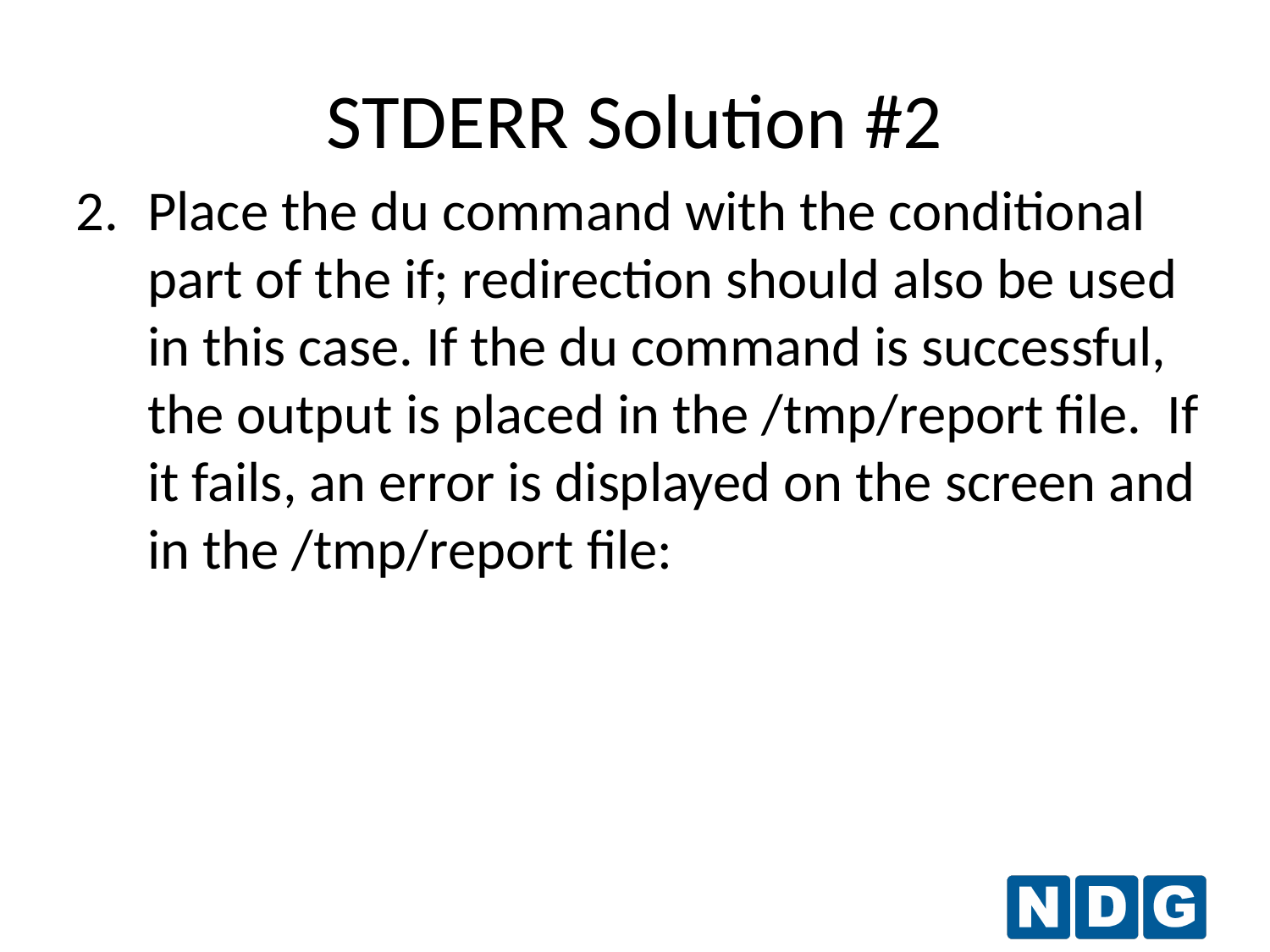

STDERR Solution #2
Place the du command with the conditional part of the if; redirection should also be used in this case. If the du command is successful, the output is placed in the /tmp/report file.  If it fails, an error is displayed on the screen and in the /tmp/report file: